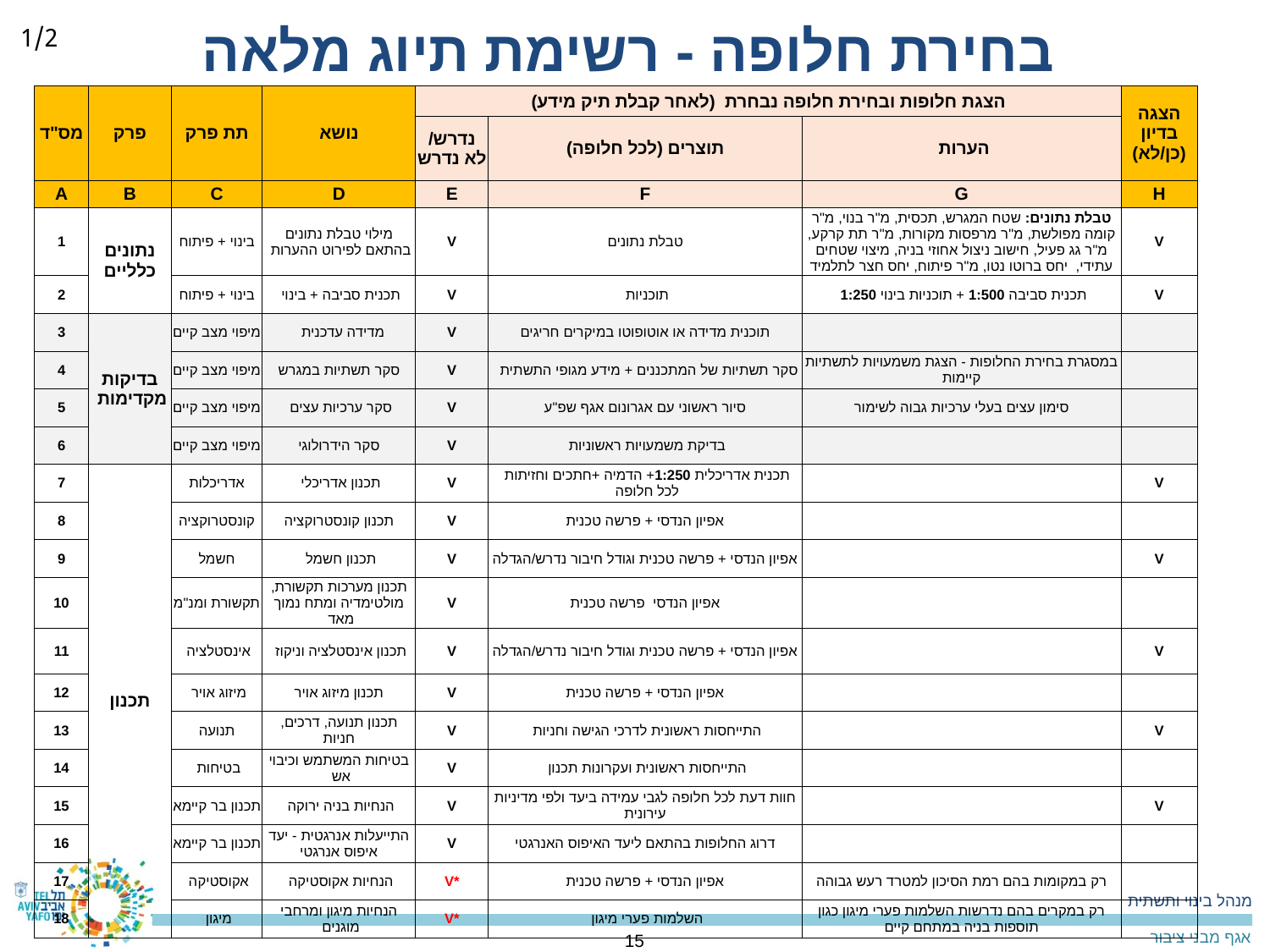

בחירת חלופה - רשימת תיוג מלאה
1/2
| מס"ד | פרק | תת פרק | נושא | הצגת חלופות ובחירת חלופה נבחרת (לאחר קבלת תיק מידע) |  |  | הצגה בדיון (כן/לא) |
| --- | --- | --- | --- | --- | --- | --- | --- |
|  |  |  |  | נדרש/ לא נדרש | תוצרים (לכל חלופה) | הערות |  |
| A | B | C | D | E | F | G | H |
| 1 | נתונים כלליים | בינוי + פיתוח | מילוי טבלת נתונים בהתאם לפירוט ההערות | V | טבלת נתונים | טבלת נתונים: שטח המגרש, תכסית, מ"ר בנוי, מ"ר קומה מפולשת, מ"ר מרפסות מקורות, מ"ר תת קרקע, מ"ר גג פעיל, חישוב ניצול אחוזי בניה, מיצוי שטחים עתידי, יחס ברוטו נטו, מ"ר פיתוח, יחס חצר לתלמיד | V |
| 2 |  | בינוי + פיתוח | תכנית סביבה + בינוי | V | תוכניות | תכנית סביבה 1:500 + תוכניות בינוי 1:250 | V |
| 3 | בדיקות מקדימות | מיפוי מצב קיים | מדידה עדכנית | V | תוכנית מדידה או אוטופוטו במיקרים חריגים |  |  |
| 4 |  | מיפוי מצב קיים | סקר תשתיות במגרש | V | סקר תשתיות של המתכננים + מידע מגופי התשתית | במסגרת בחירת החלופות - הצגת משמעויות לתשתיות קיימות |  |
| 5 |  | מיפוי מצב קיים | סקר ערכיות עצים | V | סיור ראשוני עם אגרונום אגף שפ"ע | סימון עצים בעלי ערכיות גבוה לשימור |  |
| 6 |  | מיפוי מצב קיים | סקר הידרולוגי | V | בדיקת משמעויות ראשוניות |  |  |
| 7 | תכנון | אדריכלות | תכנון אדריכלי | V | תכנית אדריכלית 1:250+ הדמיה +חתכים וחזיתות לכל חלופה |  | V |
| 8 |  | קונסטרוקציה | תכנון קונסטרוקציה | V | אפיון הנדסי + פרשה טכנית |  |  |
| 9 |  | חשמל | תכנון חשמל | V | אפיון הנדסי + פרשה טכנית וגודל חיבור נדרש/הגדלה |  | V |
| 10 |  | תקשורת ומנ"מ | תכנון מערכות תקשורת, מולטימדיה ומתח נמוך מאד | V | אפיון הנדסי פרשה טכנית |  |  |
| 11 |  | אינסטלציה | תכנון אינסטלציה וניקוז | V | אפיון הנדסי + פרשה טכנית וגודל חיבור נדרש/הגדלה |  | V |
| 12 |  | מיזוג אויר | תכנון מיזוג אויר | V | אפיון הנדסי + פרשה טכנית |  |  |
| 13 |  | תנועה | תכנון תנועה, דרכים, חניות | V | התייחסות ראשונית לדרכי הגישה וחניות |  | V |
| 14 |  | בטיחות | בטיחות המשתמש וכיבוי אש | V | התייחסות ראשונית ועקרונות תכנון |  |  |
| 15 |  | תכנון בר קיימא | הנחיות בניה ירוקה | V | חוות דעת לכל חלופה לגבי עמידה ביעד ולפי מדיניות עירונית |  | V |
| 16 |  | תכנון בר קיימא | התייעלות אנרגטית - יעד איפוס אנרגטי | V | דרוג החלופות בהתאם ליעד האיפוס האנרגטי |  |  |
| 17 |  | אקוסטיקה | הנחיות אקוסטיקה | V\* | אפיון הנדסי + פרשה טכנית | רק במקומות בהם רמת הסיכון למטרד רעש גבוהה |  |
| 18 |  | מיגון | הנחיות מיגון ומרחבי מוגנים | V\* | השלמות פערי מיגון | רק במקרים בהם נדרשות השלמות פערי מיגון כגון תוספות בניה במתחם קיים |  |